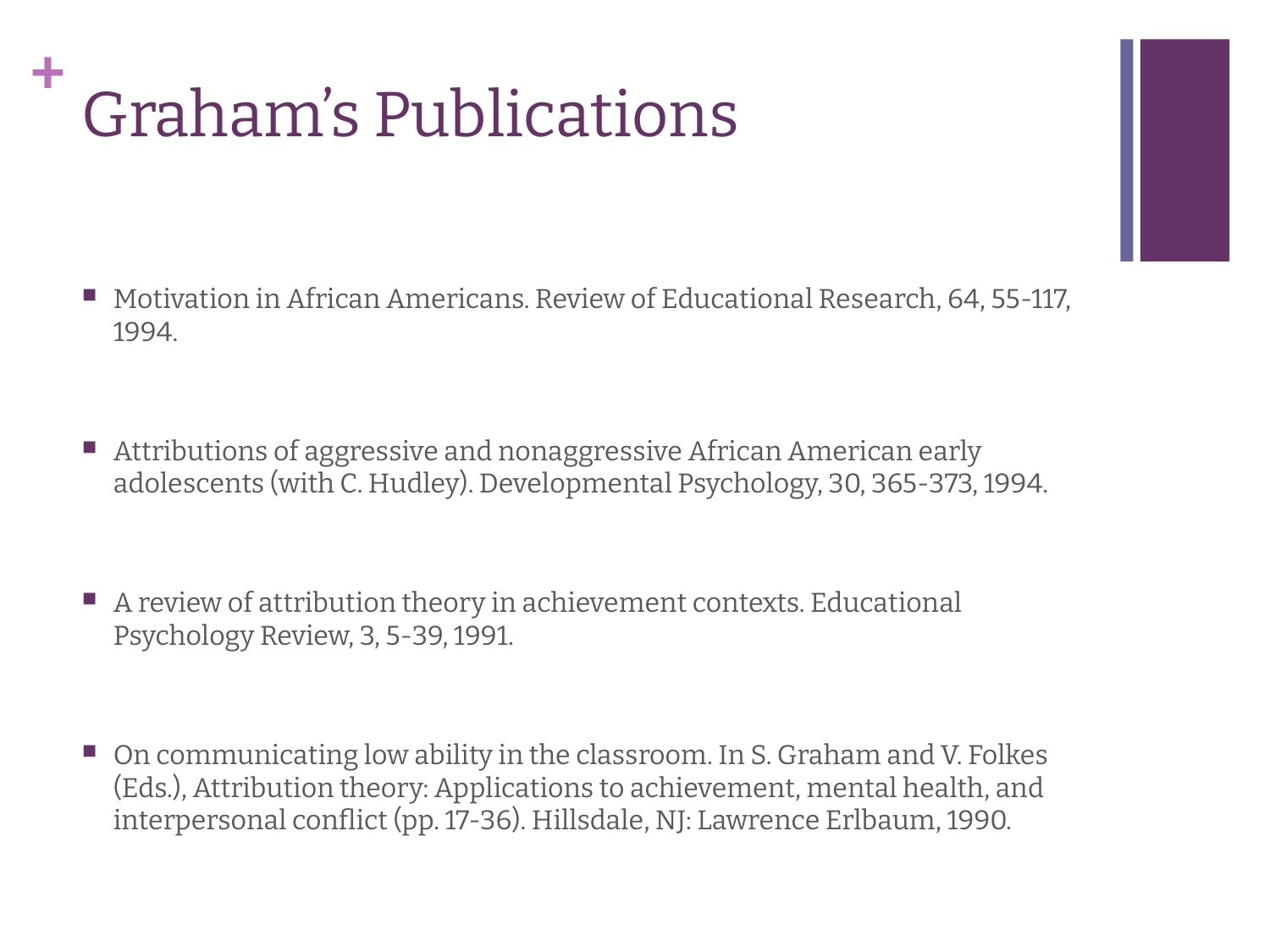

# Graham’s Publications
Motivation in African Americans. Review of Educational Research, 64, 55-117, 1994.

Attributions of aggressive and nonaggressive African American early adolescents (with C. Hudley). Developmental Psychology, 30, 365-373, 1994.

A review of attribution theory in achievement contexts. Educational Psychology Review, 3, 5-39, 1991.

On communicating low ability in the classroom. In S. Graham and V. Folkes (Eds.), Attribution theory: Applications to achievement, mental health, and interpersonal conflict (pp. 17-36). Hillsdale, NJ: Lawrence Erlbaum, 1990.